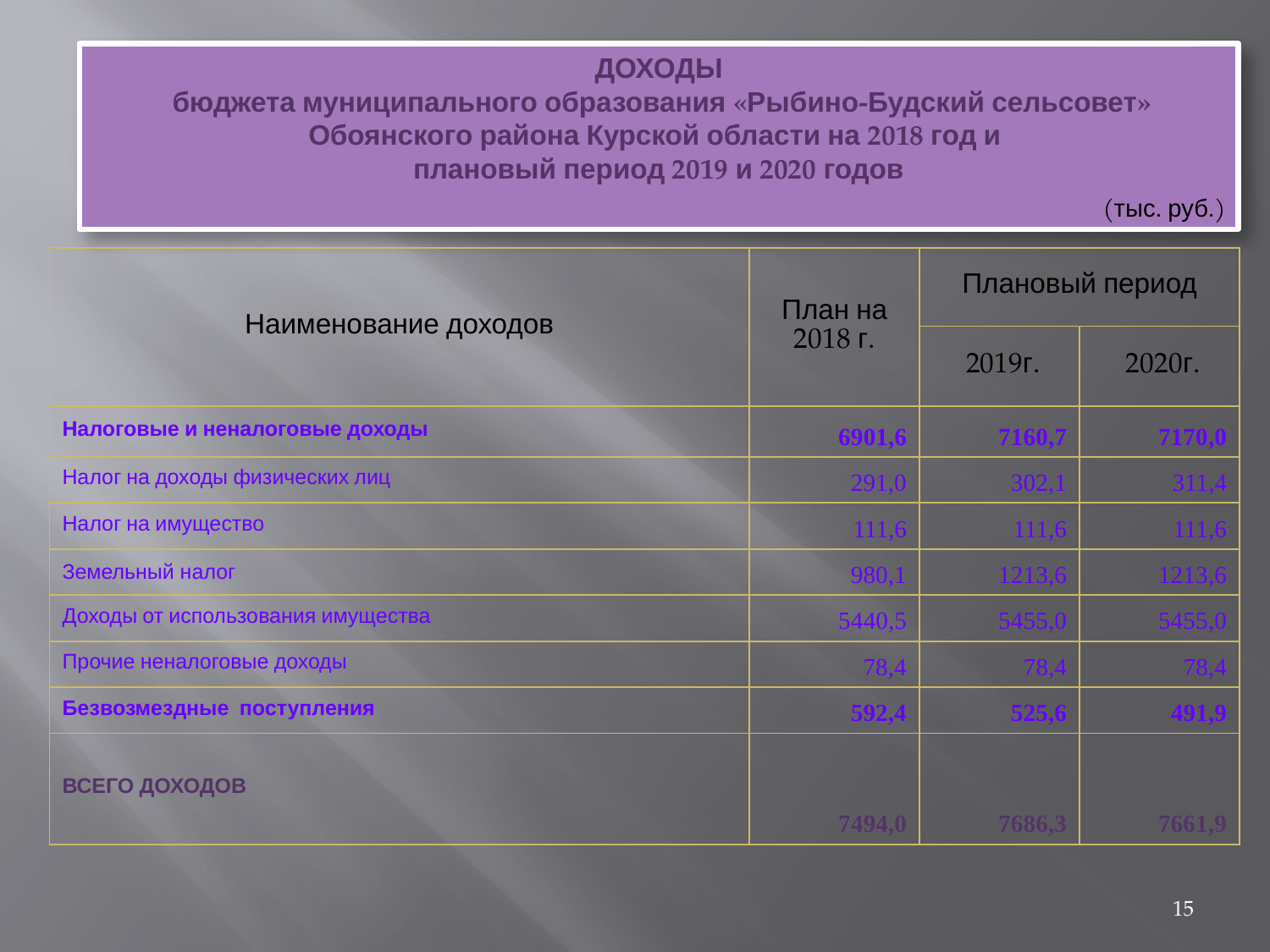

ДОХОДЫ
 бюджета муниципального образования «Рыбино-Будский сельсовет» Обоянского района Курской области на 2018 год и
плановый период 2019 и 2020 годов
                                                                                                              (тыс. руб.)

| Наименование доходов | План на 2018 г. | Плановый период |  |
| --- | --- | --- | --- |
|  |  | 2019г. | 2020г. |
| Налоговые и неналоговые доходы | 6901,6 | 7160,7 | 7170,0 |
| Налог на доходы физических лиц | 291,0 | 302,1 | 311,4 |
| Налог на имущество | 111,6 | 111,6 | 111,6 |
| Земельный налог | 980,1 | 1213,6 | 1213,6 |
| Доходы от использования имущества | 5440,5 | 5455,0 | 5455,0 |
| Прочие неналоговые доходы | 78,4 | 78,4 | 78,4 |
| Безвозмездные поступления | 592,4 | 525,6 | 491,9 |
| ВСЕГО ДОХОДОВ | 7494,0 | 7686,3 | 7661,9 |
15